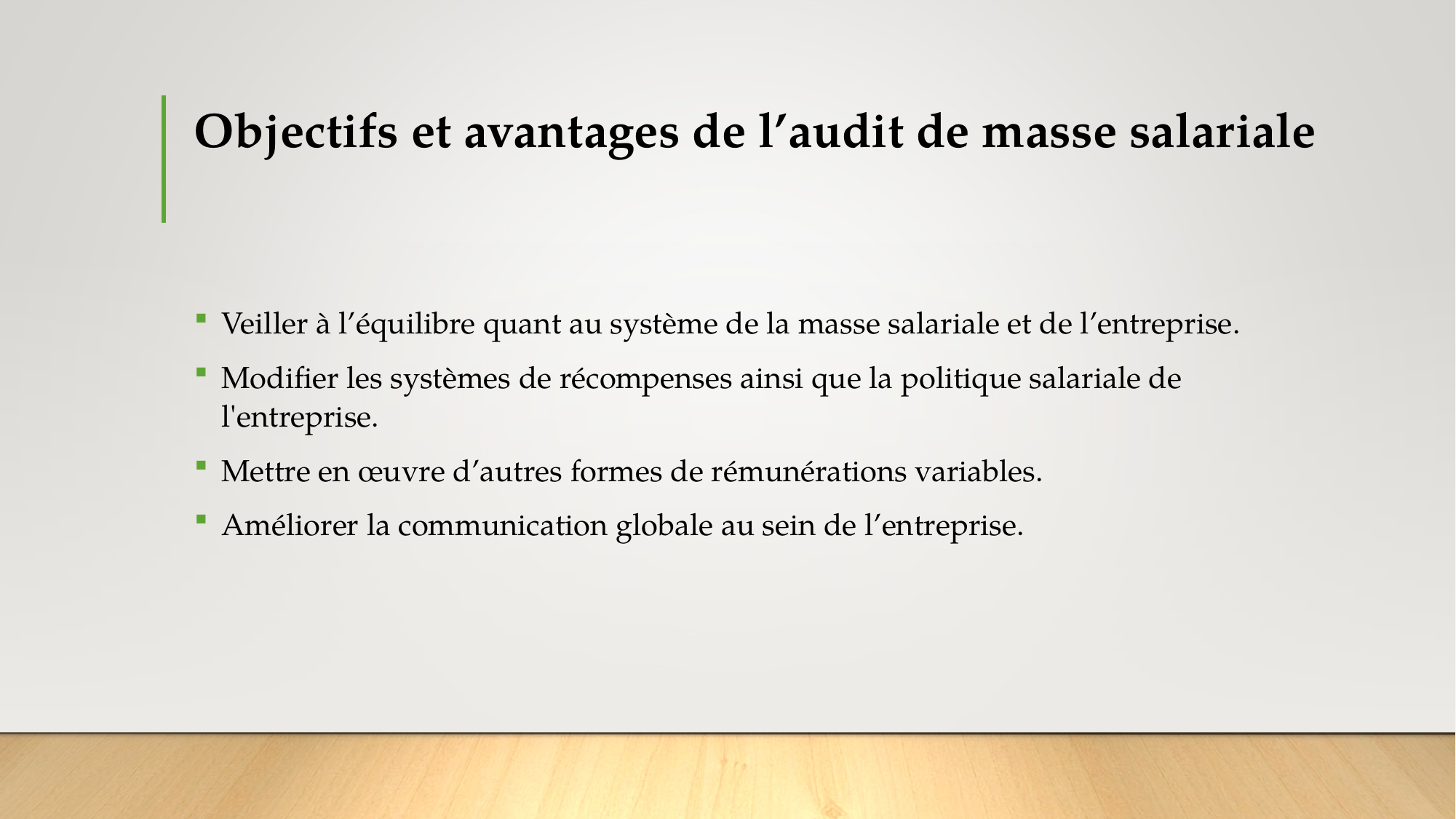

# Objectifs et avantages de l’audit de masse salariale
Veiller à l’équilibre quant au système de la masse salariale et de l’entreprise.
Modifier les systèmes de récompenses ainsi que la politique salariale de l'entreprise.
Mettre en œuvre d’autres formes de rémunérations variables.
Améliorer la communication globale au sein de l’entreprise.